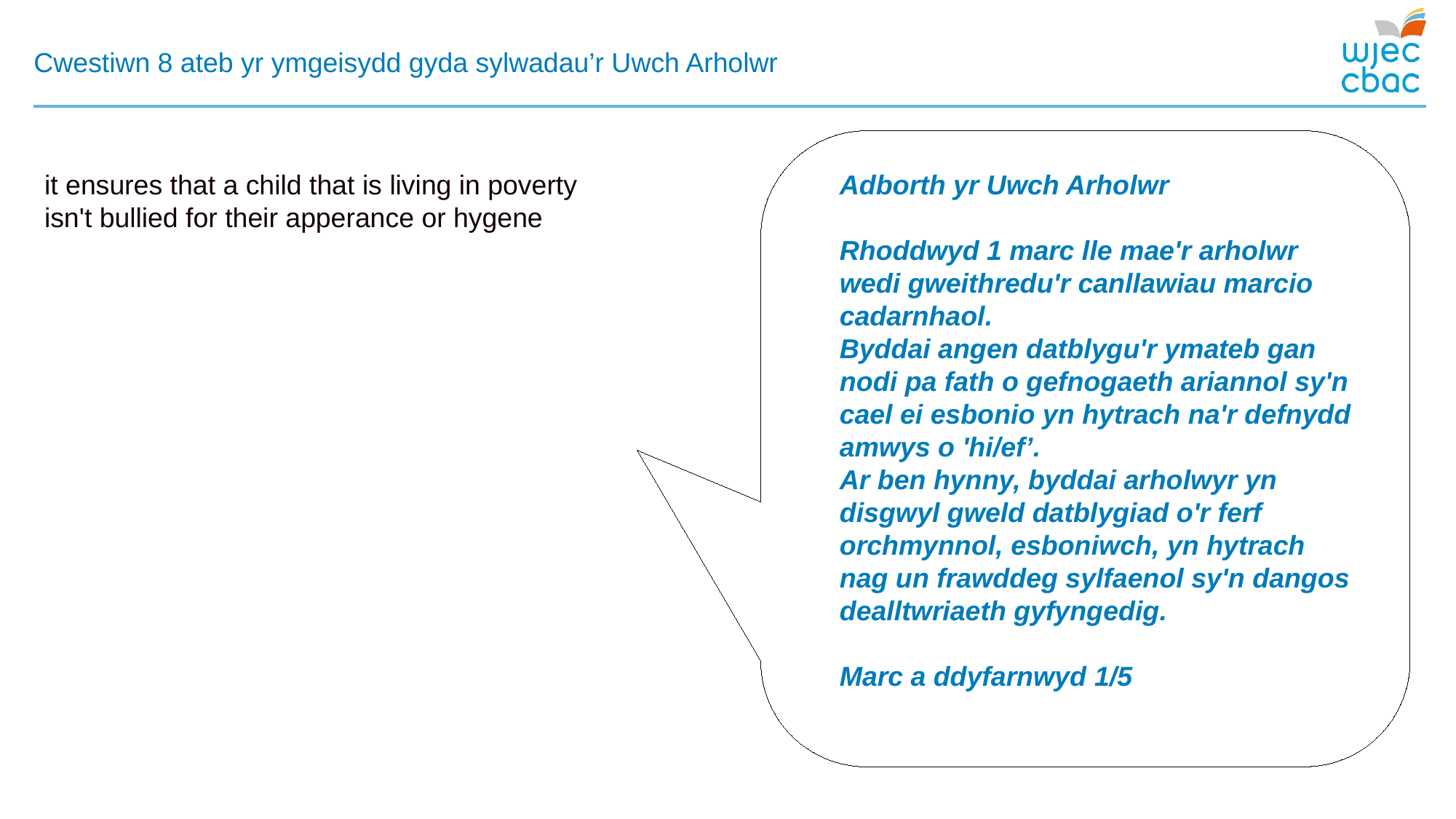

# Cwestiwn 8 ateb yr ymgeisydd gyda sylwadau’r Uwch Arholwr

it ensures that a child that is living in poverty isn't bullied for their apperance or hygene
Adborth yr Uwch Arholwr
Rhoddwyd 1 marc lle mae'r arholwr wedi gweithredu'r canllawiau marcio cadarnhaol.
Byddai angen datblygu'r ymateb gan nodi pa fath o gefnogaeth ariannol sy'n cael ei esbonio yn hytrach na'r defnydd amwys o 'hi/ef’.
Ar ben hynny, byddai arholwyr yn disgwyl gweld datblygiad o'r ferf orchmynnol, esboniwch, yn hytrach nag un frawddeg sylfaenol sy'n dangos dealltwriaeth gyfyngedig.

Marc a ddyfarnwyd 1/5